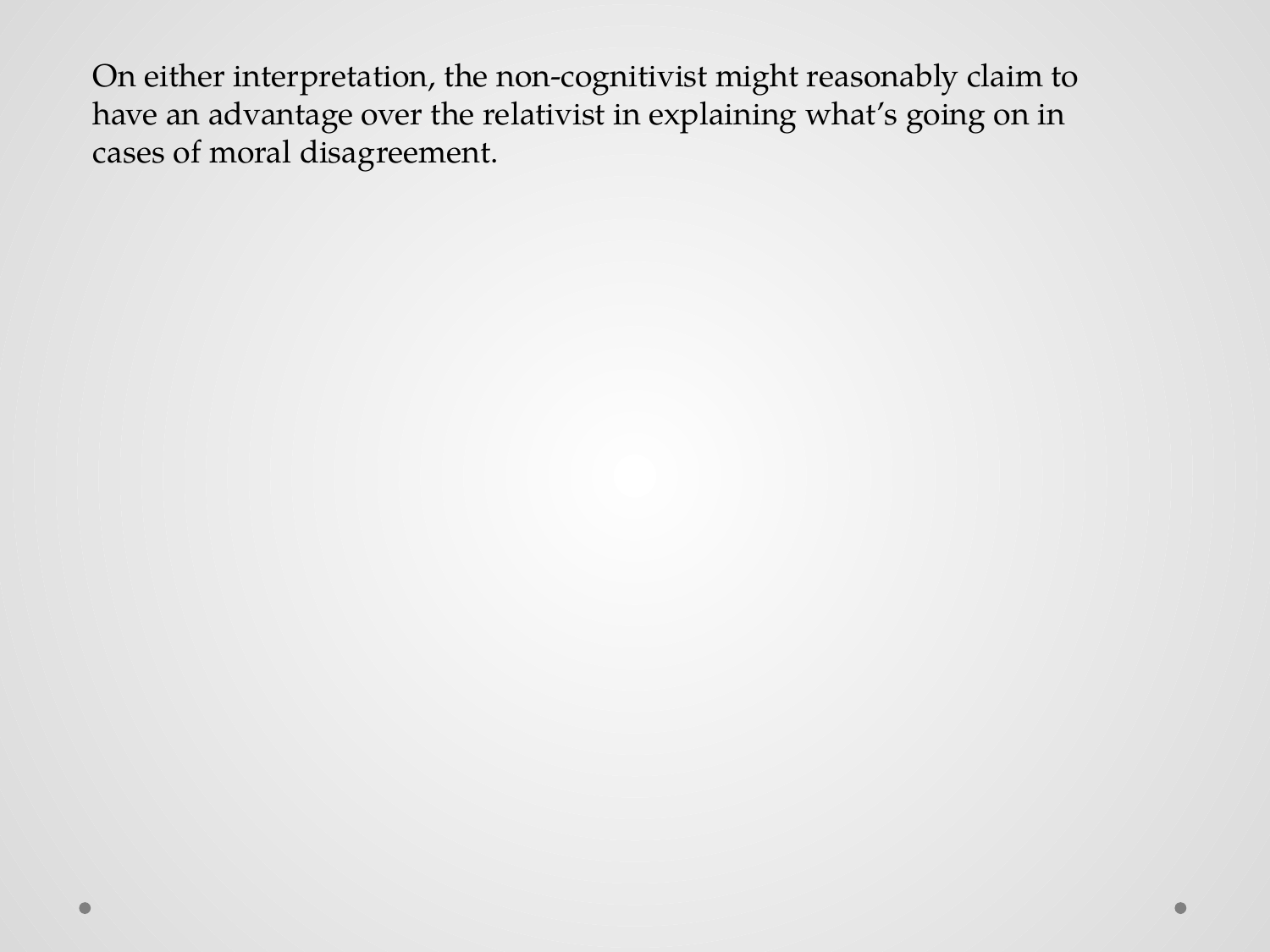

On either interpretation, the non-cognitivist might reasonably claim to have an advantage over the relativist in explaining what’s going on in cases of moral disagreement.